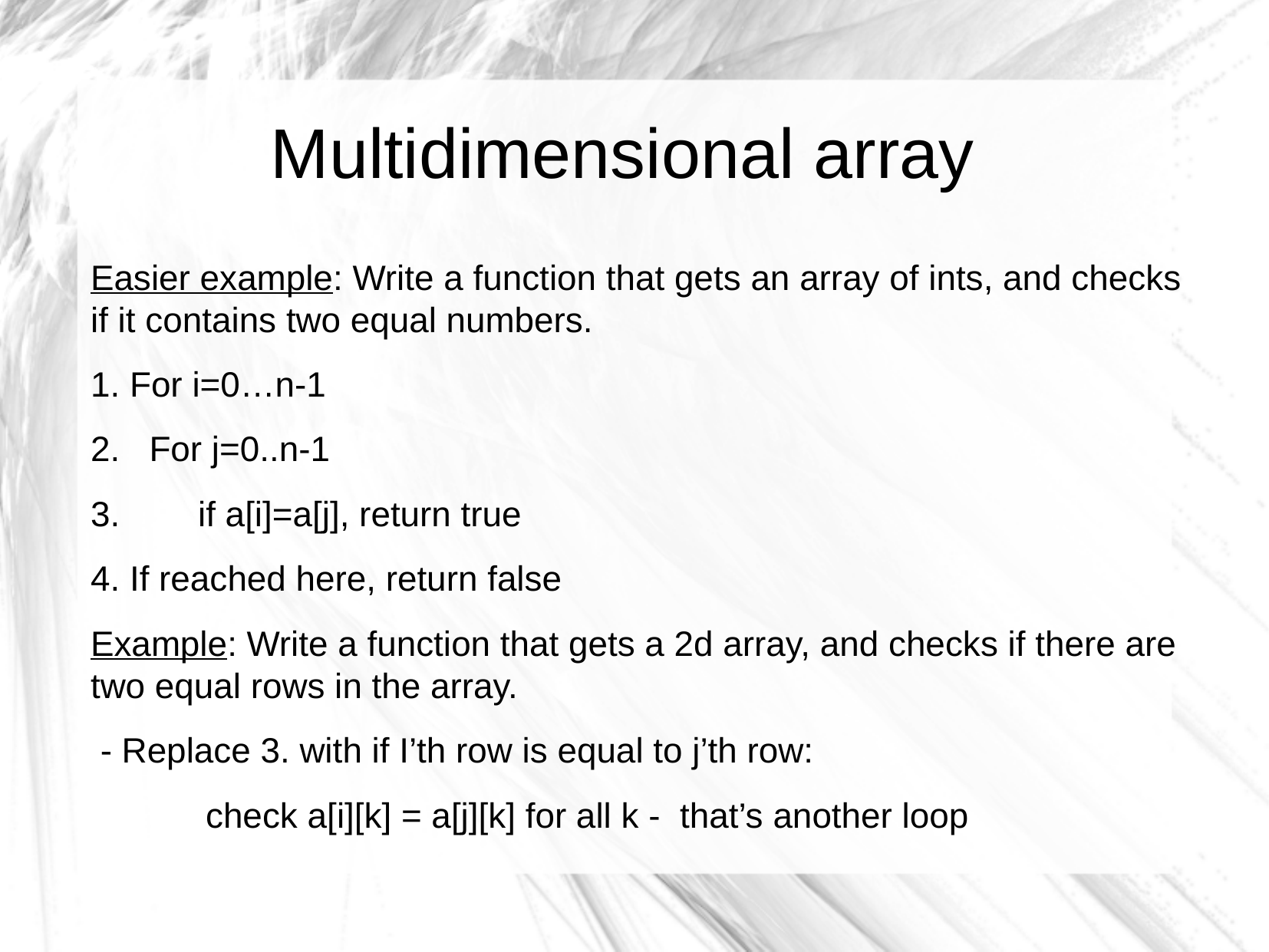

Multidimensional array
Easier example: Write a function that gets an array of ints, and checks if it contains two equal numbers.
1. For i=0…n-1
2.   For j=0..n-1
3.        if a[i]=a[j], return true
4. If reached here, return false
Example: Write a function that gets a 2d array, and checks if there are two equal rows in the array.
 - Replace 3. with if I’th row is equal to j’th row:
	check a[i][k] = a[j][k] for all k -  that’s another loop